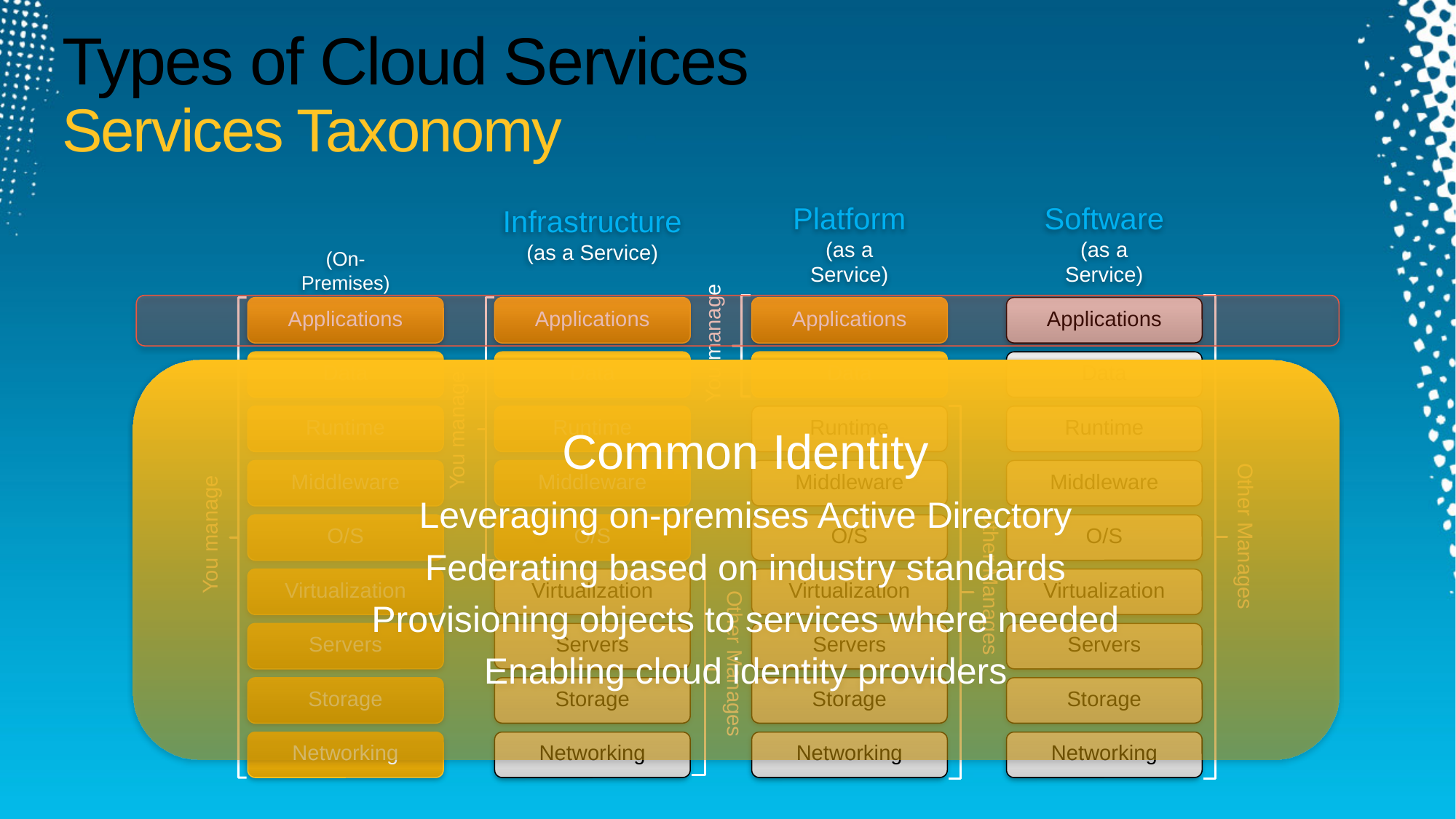

# Types of Cloud Services Services Taxonomy

(On-Premises)
Infrastructure
(as a Service)

Applications
Data
Runtime
Middleware
O/S
Virtualization
Servers
Storage
Networking
You manage

Other Manages
Platform
(as a Service)
You manage

Applications
Data
Runtime
Middleware
O/S
Virtualization
Servers
Storage
Networking

Other Manages
Software
(as a Service)

Applications
Data
Runtime
Middleware
O/S
Virtualization
Servers
Storage
Networking
Other Manages

Applications
Data
Runtime
Middleware
O/S
Virtualization
Servers
Storage
Networking
Common Identity
Leveraging on-premises Active Directory
Federating based on industry standards
Provisioning objects to services where needed
Enabling cloud identity providers
You manage